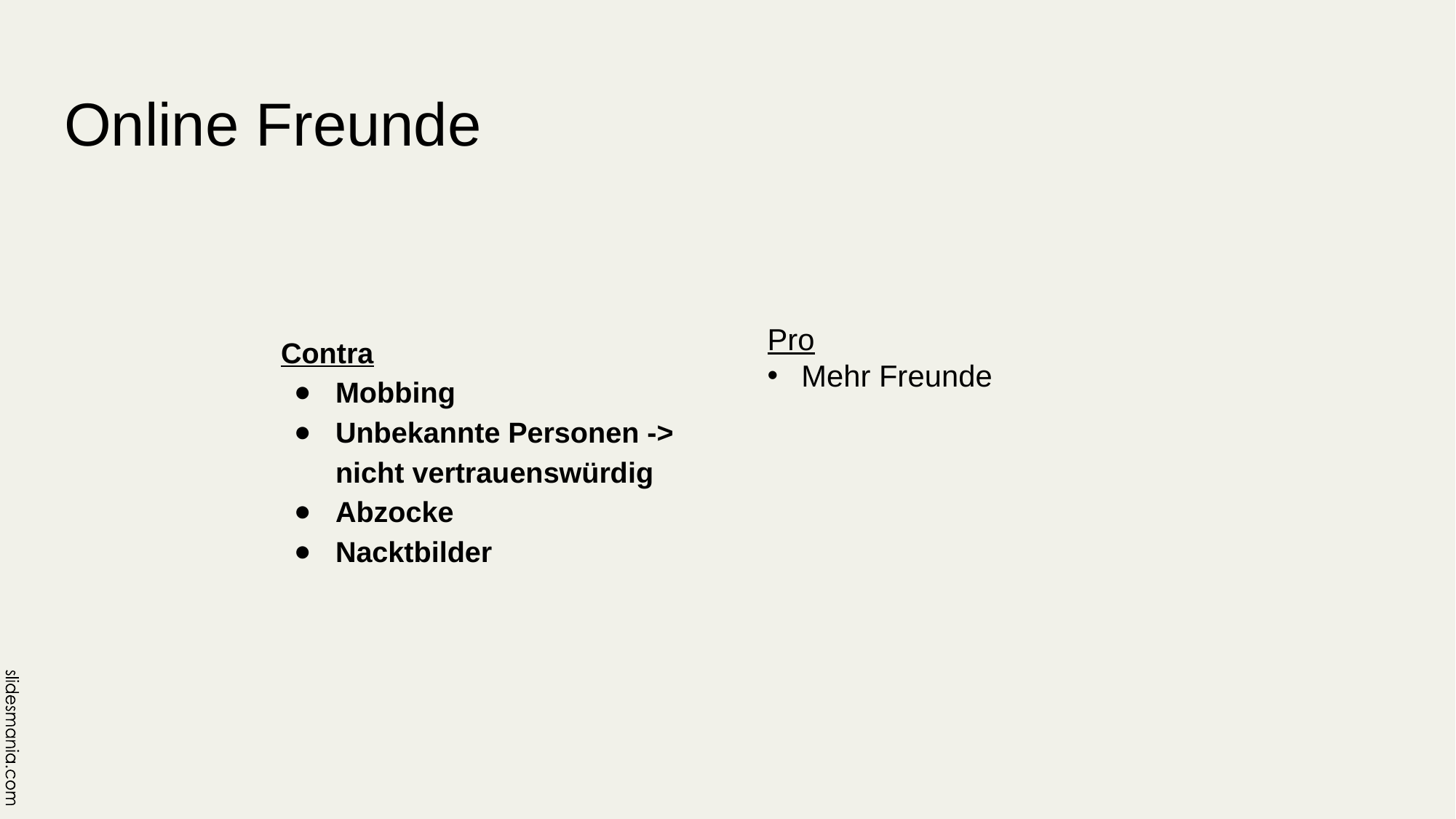

# Online Freunde
Pro
Mehr Freunde

Contra
Mobbing
Unbekannte Personen -> nicht vertrauenswürdig
Abzocke
Nacktbilder